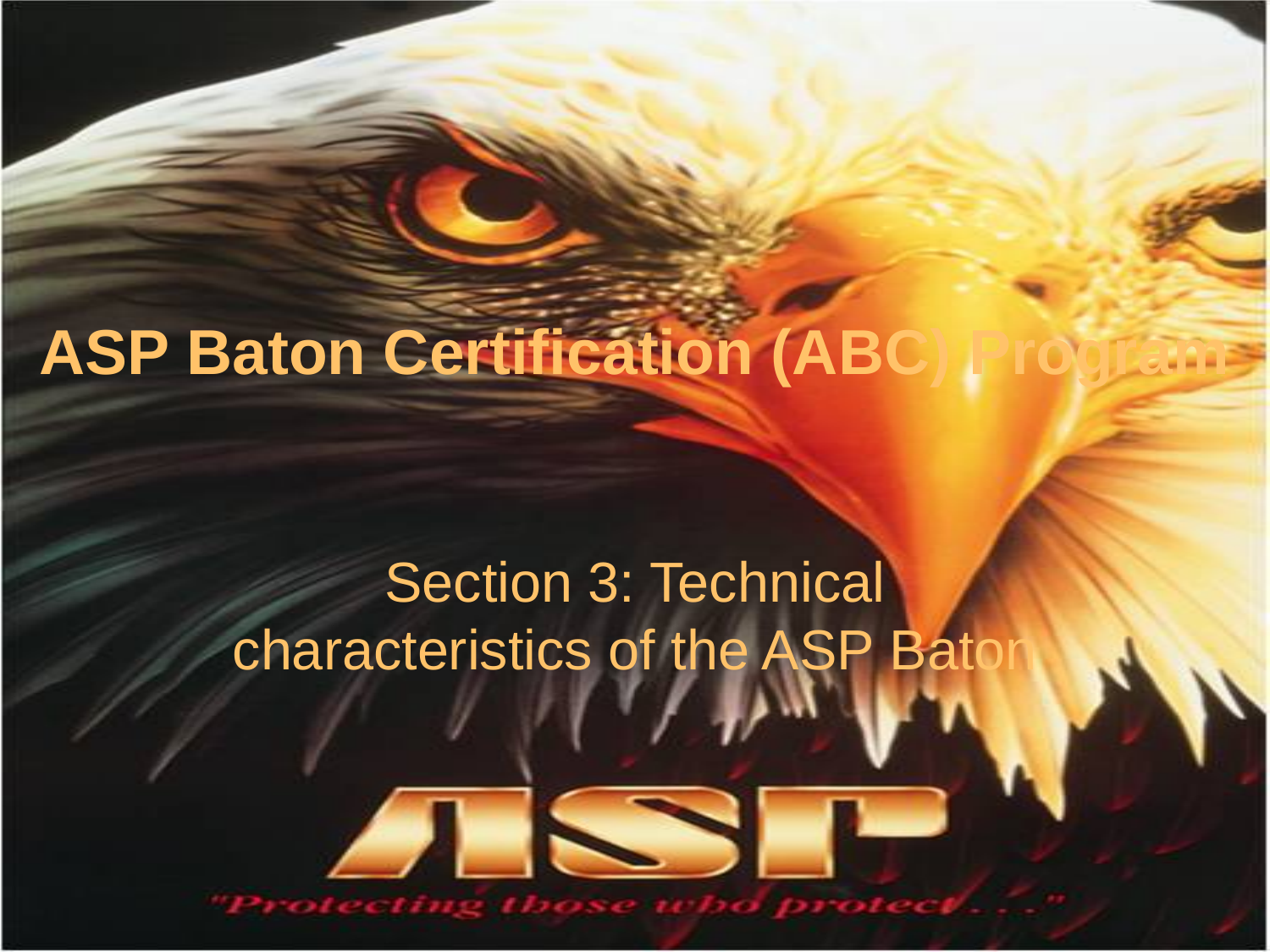

# ASP Baton Certification (ABC) Program
Section 3: Technical characteristics of the ASP Baton